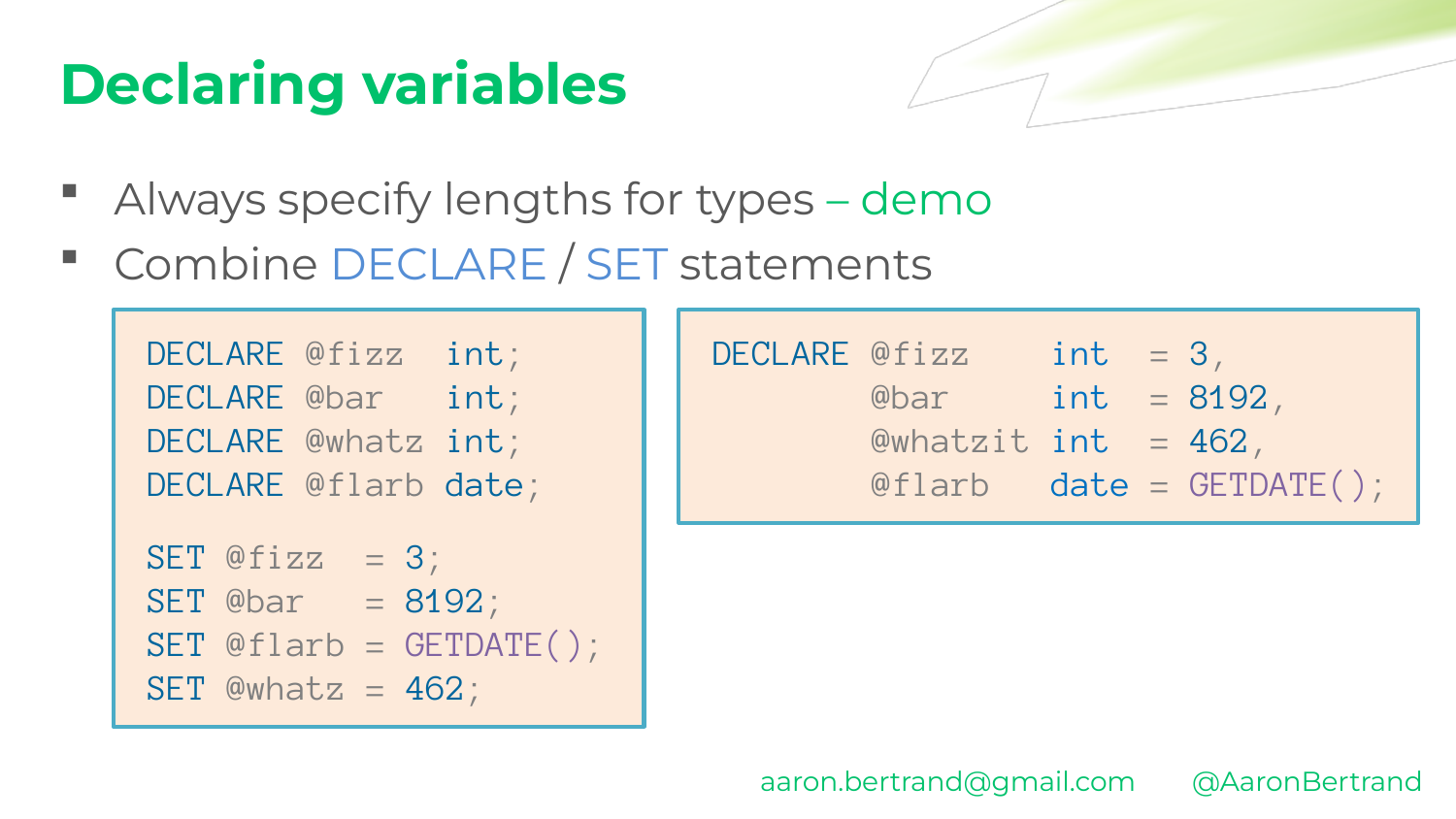

# Declaring variables
Always specify lengths for types – demo
Combine DECLARE / SET statements

 DECLARE @fizz  int;
 DECLARE @bar   int;
 DECLARE @whatz int;
 DECLARE @flarb date;

 SET @fizz  = 3;
 SET @bar   = 8192;
 SET @flarb = GETDATE();
 SET @whatz = 462;
 DECLARE @fizz    int  = 3,
         @bar     int  = 8192,
         @whatzit int  = 462,
         @flarb   date = GETDATE();